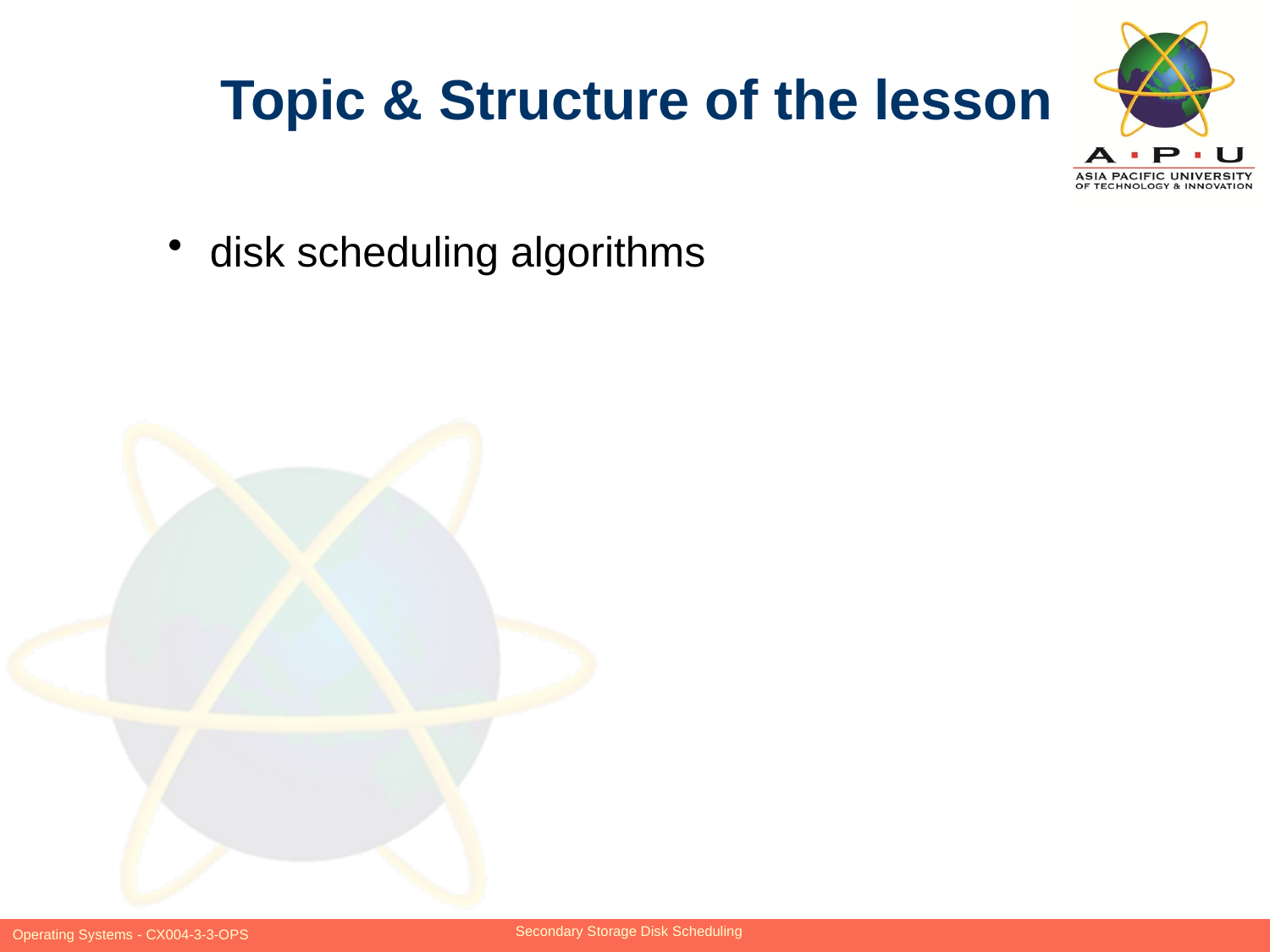

Topic & Structure of the lesson
 disk scheduling algorithms

Slide 2 of 15